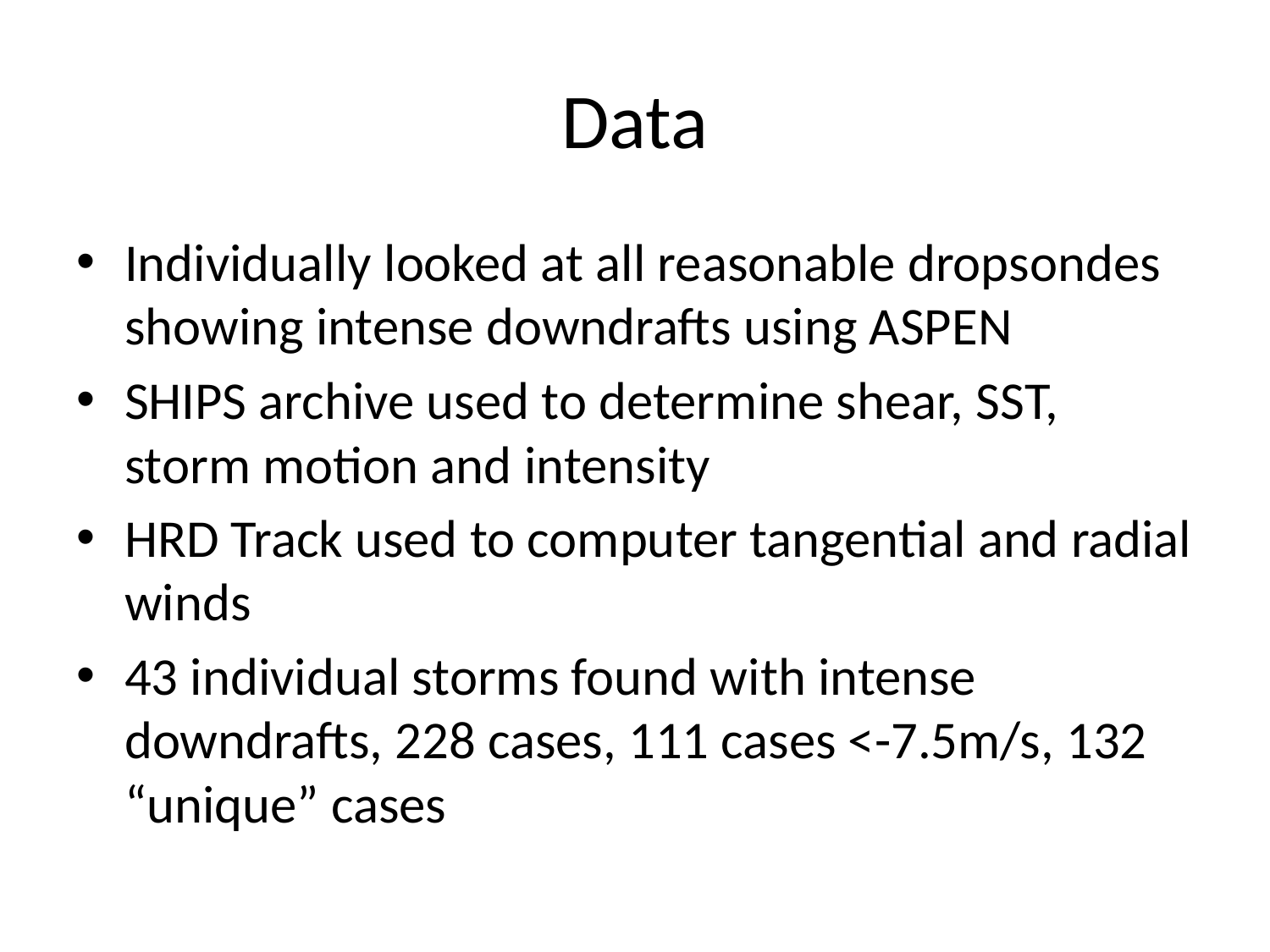

# Data
AFRES, CAMEX, CANADA, DOTSTAR, RAINEX, PREDICT, TPARC, HURR
Individually looked at all reasonable dropsondes showing intense downdrafts using ASPEN
SHIPS archive used to determine shear, SST, storm motion and intensity
HRD Track used to computer tangential and radial winds
43 individual storms found with intense downdrafts, 228 cases, 111 cases <-7.5m/s, 132 “unique” cases